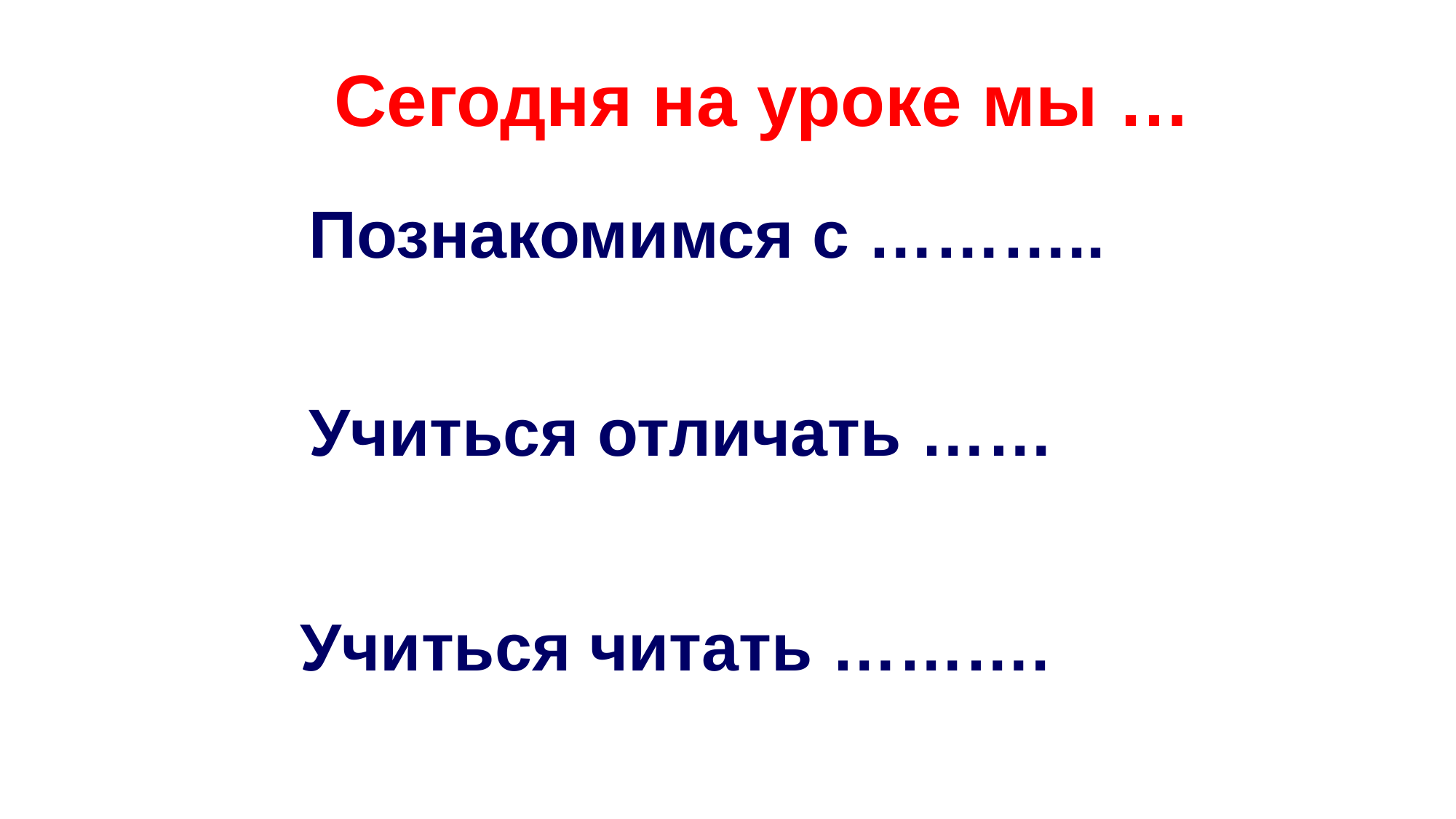

Сегодня на уроке мы …
Познакомимся с ………..
Учиться отличать ……
Учиться читать ……….